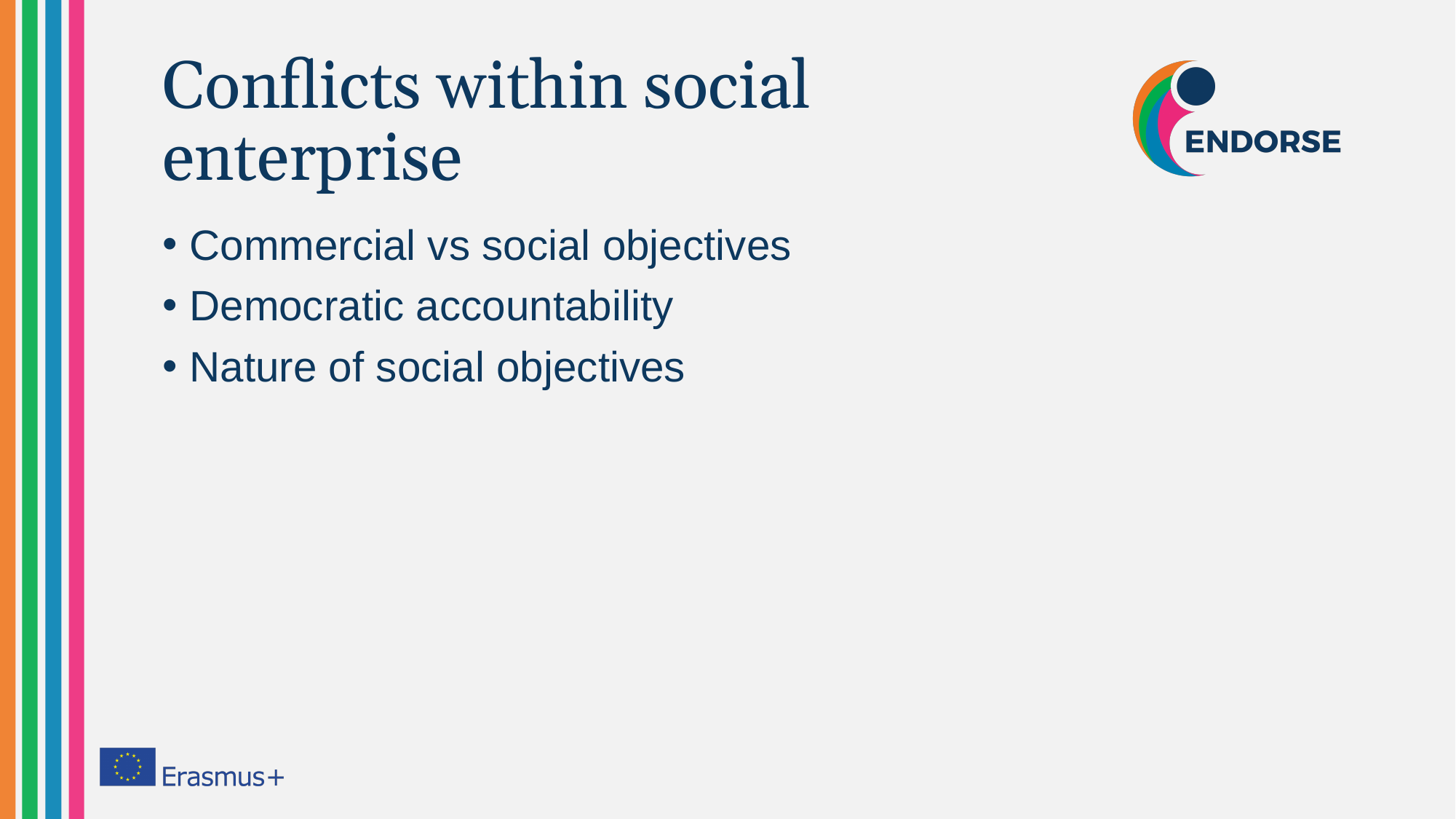

# Conflicts within social enterprise
Commercial vs social objectives
Democratic accountability
Nature of social objectives